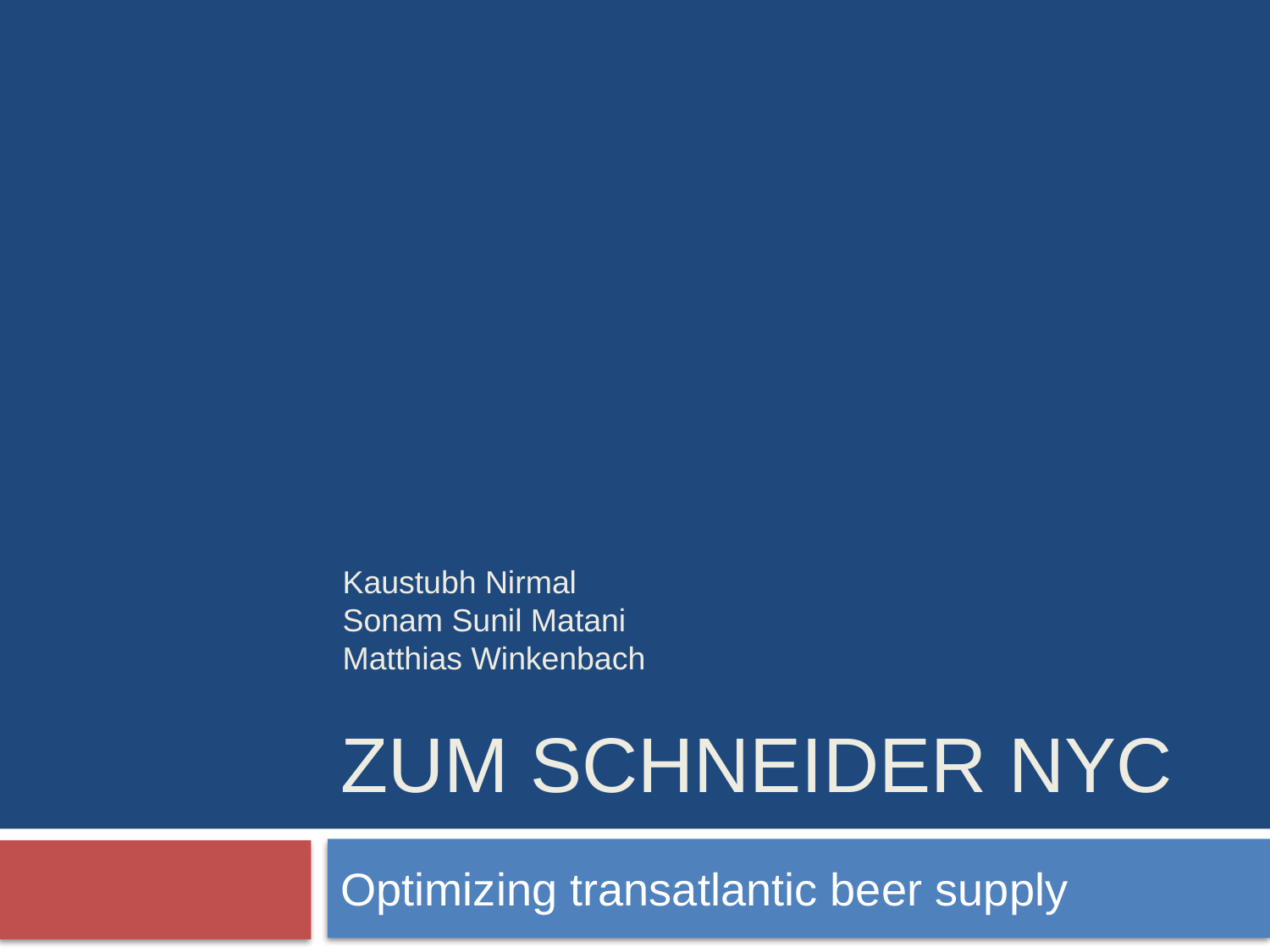

Kaustubh Nirmal
Sonam Sunil Matani
Matthias Winkenbach
# Zum Schneider NYC
Optimizing transatlantic beer supply